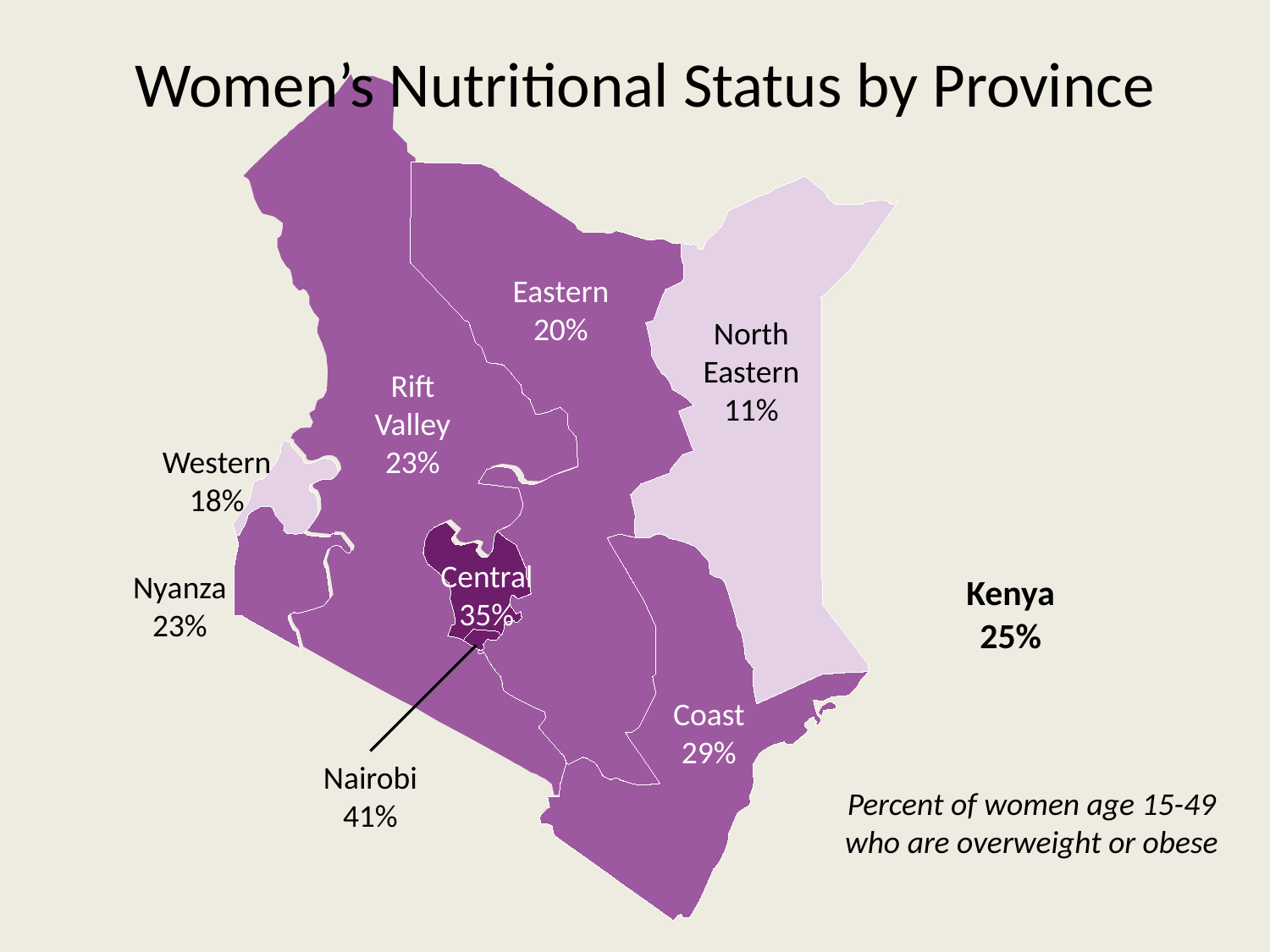

Women’s Nutritional Status by Province

Eastern
20%
North Eastern
11%
Rift Valley
23%
Western
18%
Central
35%
Nyanza
23%
Kenya
25%
Coast
29%
Nairobi
41%
Percent of women age 15-49 who are overweight or obese